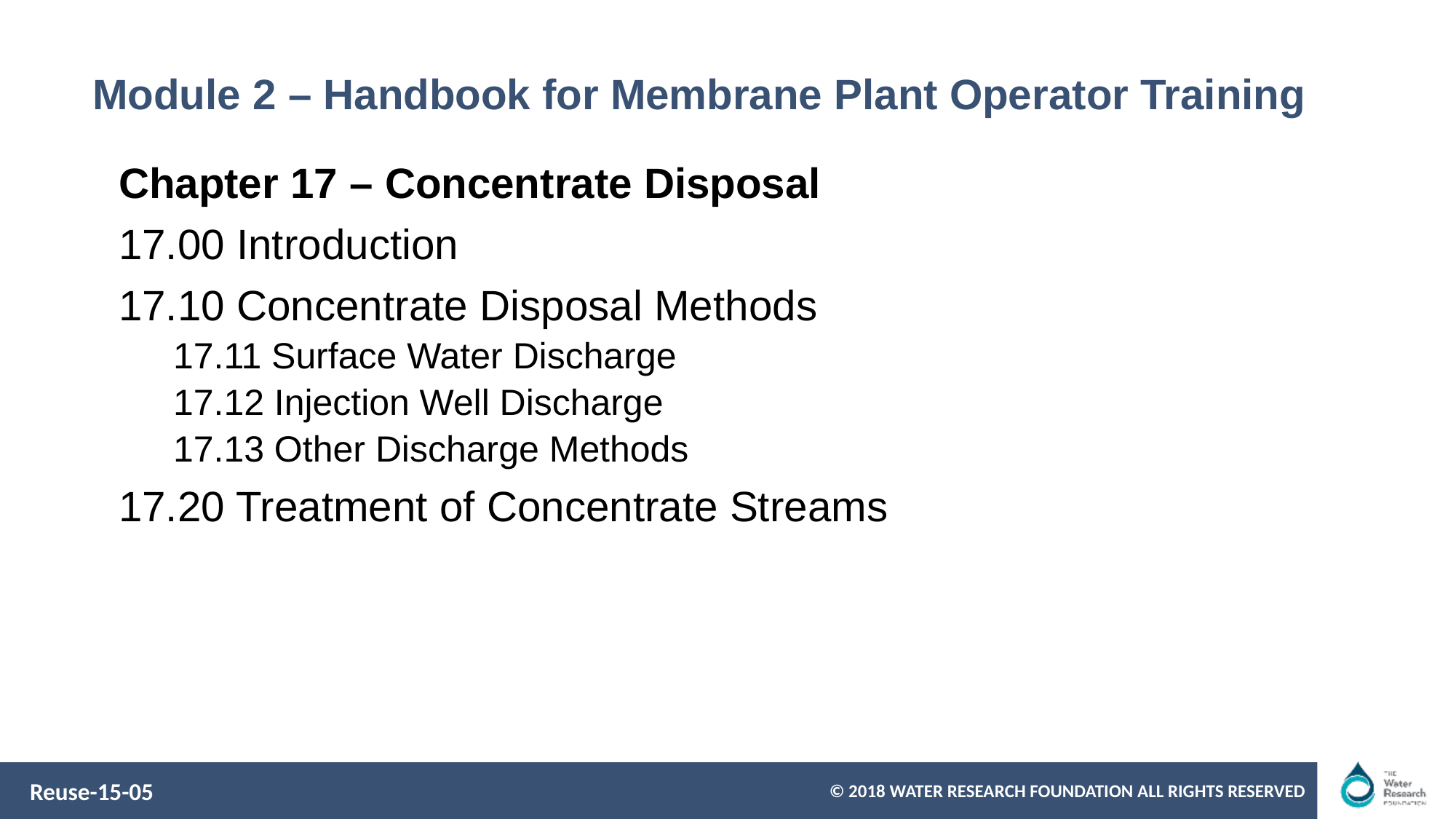

# Module 2 – Handbook for Membrane Plant Operator Training
Chapter 17 – Concentrate Disposal
17.00 Introduction
17.10 Concentrate Disposal Methods
17.11 Surface Water Discharge
17.12 Injection Well Discharge
17.13 Other Discharge Methods
17.20 Treatment of Concentrate Streams